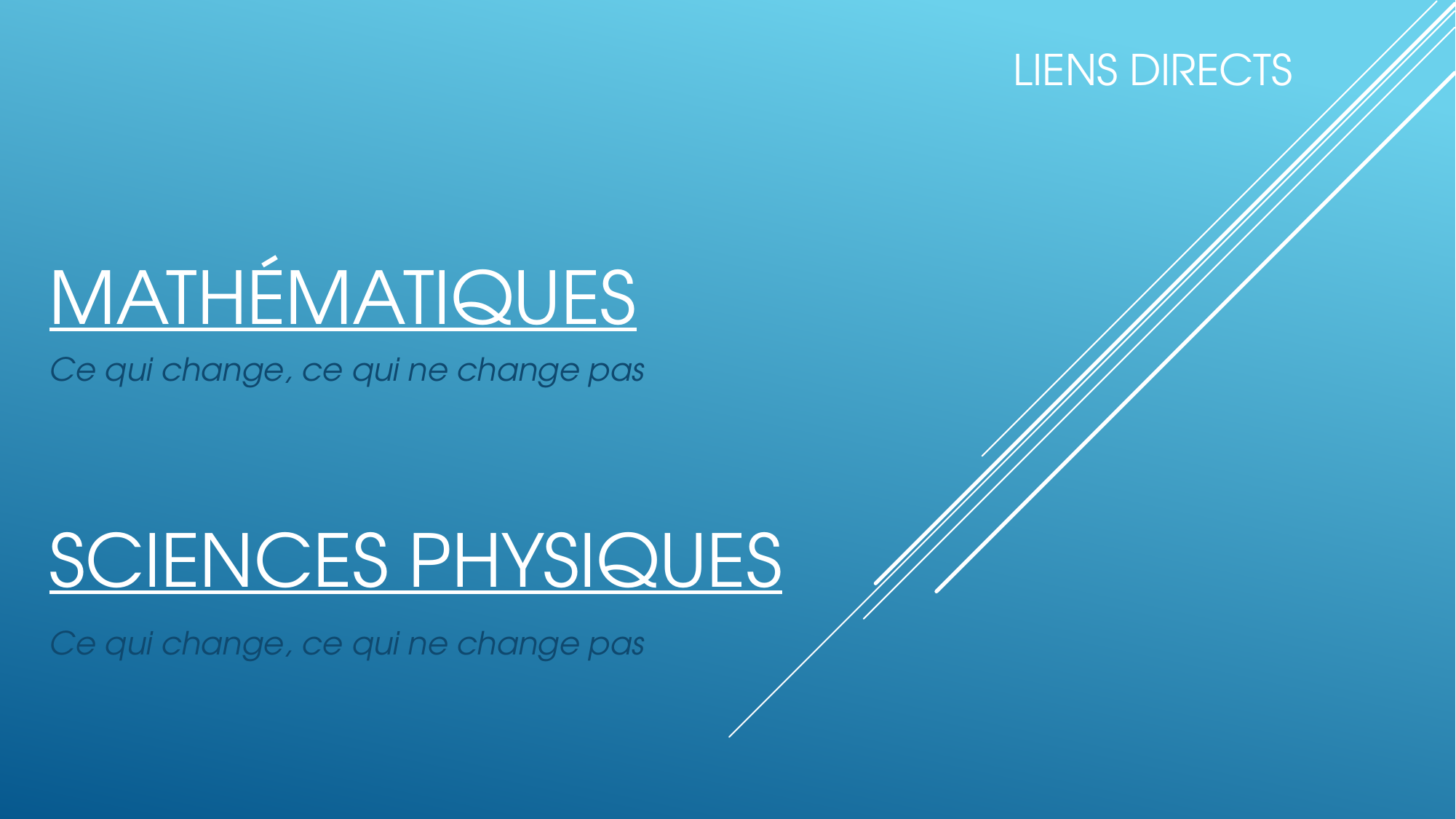

LIENS DIRECTS
# Mathématiques
Ce qui change, ce qui ne change pas
Sciences Physiques
Ce qui change, ce qui ne change pas